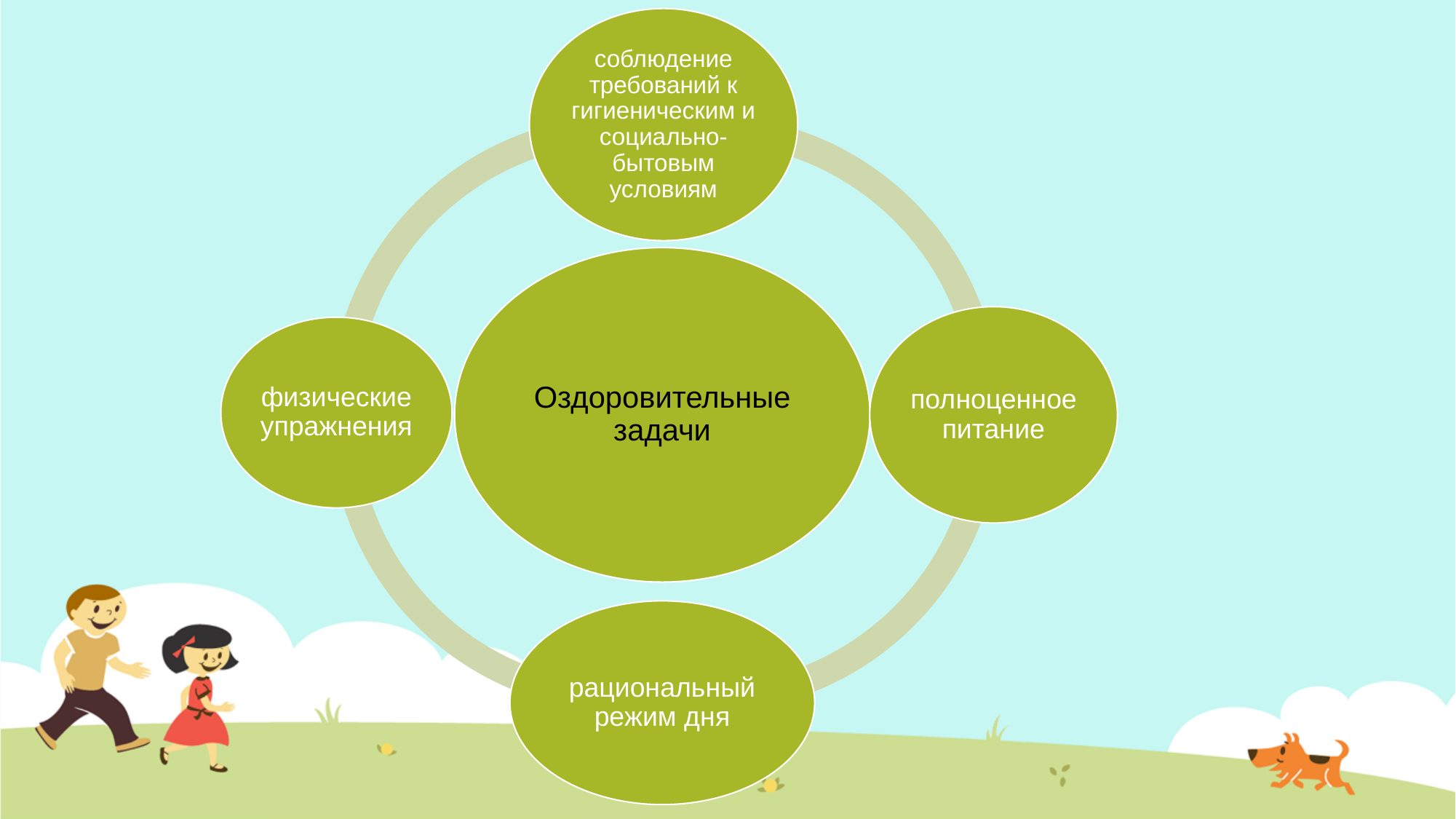

Оздоровительные задачи
соблюдение требований к гигиеническим и социально-бытовым условиям
полноценное питание
рациональный режим дня
физические упражнения